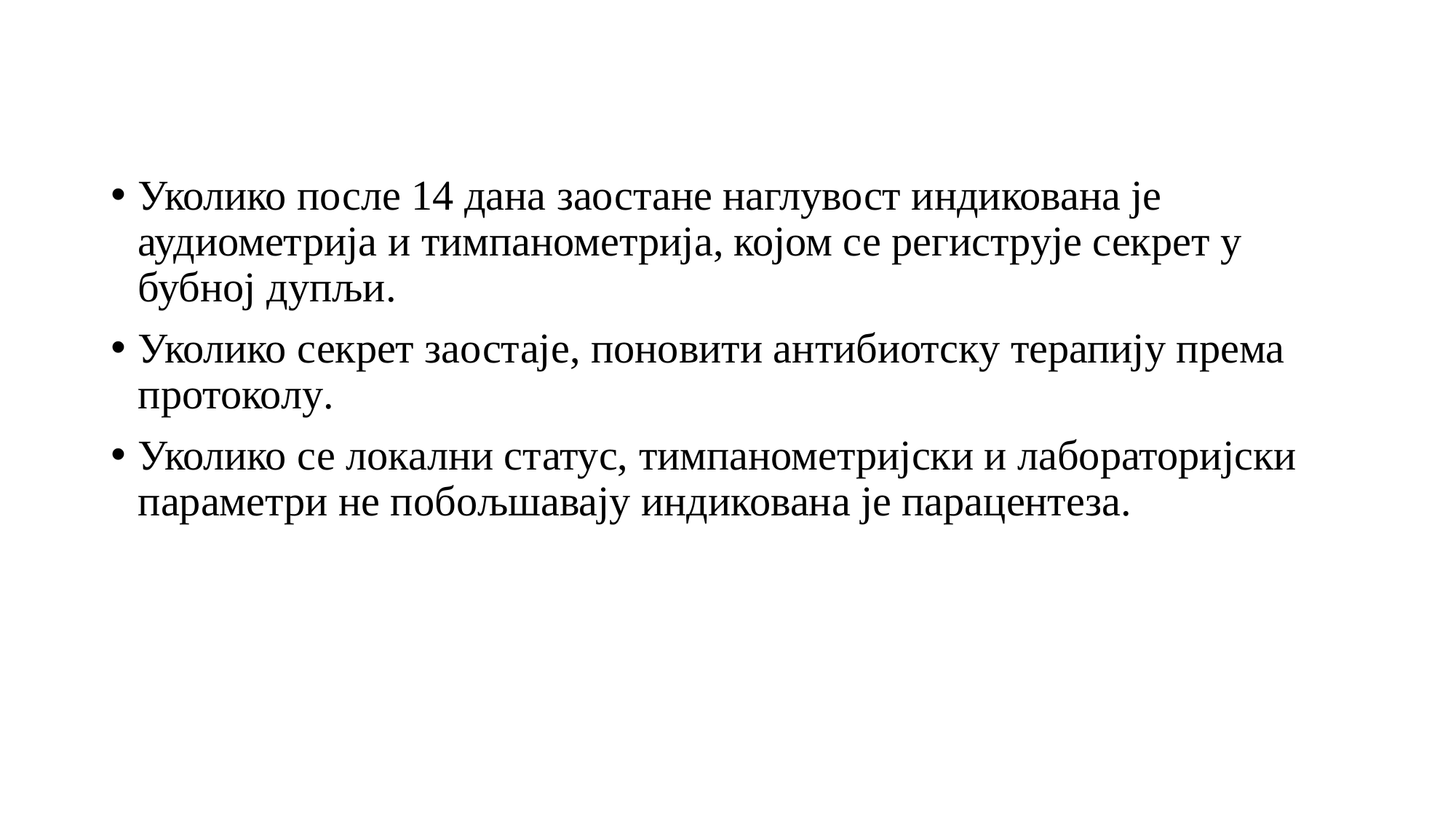

Уколико после 14 дана заостане наглувост индикована је аудиометрија и тимпанометрија, којом се региструје секрет у  бубној дупљи.
Уколико секрет заостаје, поновити антибиотску терапију према протоколу.
Уколико се локални статус, тимпанометријски и лабораторијски параметри не побољшавају индикована је парацентеза.